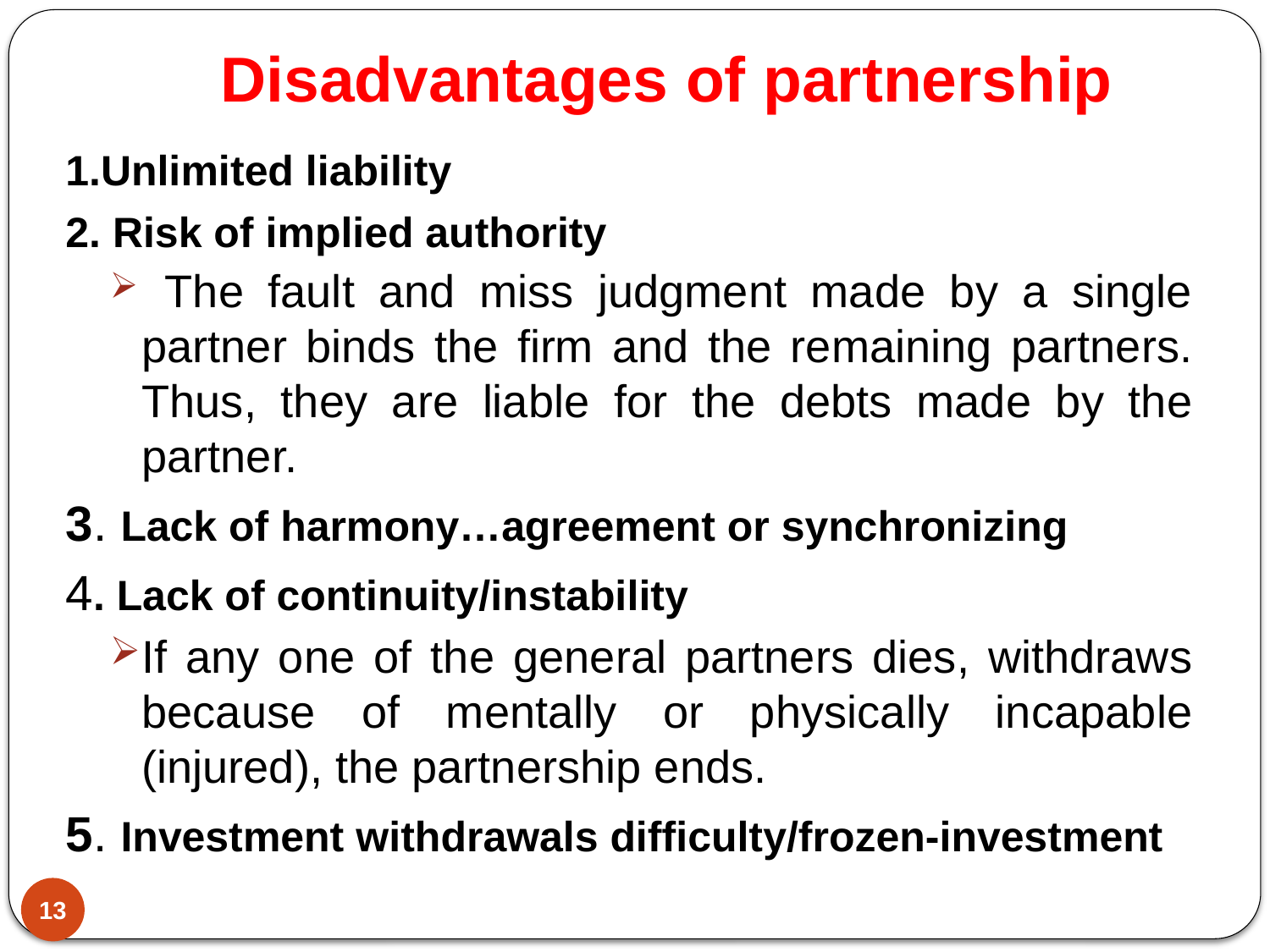

# Disadvantages of partnership
1.Unlimited liability
2. Risk of implied authority
 The fault and miss judgment made by a single partner binds the firm and the remaining partners. Thus, they are liable for the debts made by the partner.
3. Lack of harmony…agreement or synchronizing
4. Lack of continuity/instability
If any one of the general partners dies, withdraws because of mentally or physically incapable (injured), the partnership ends.
5. Investment withdrawals difficulty/frozen-investment

13